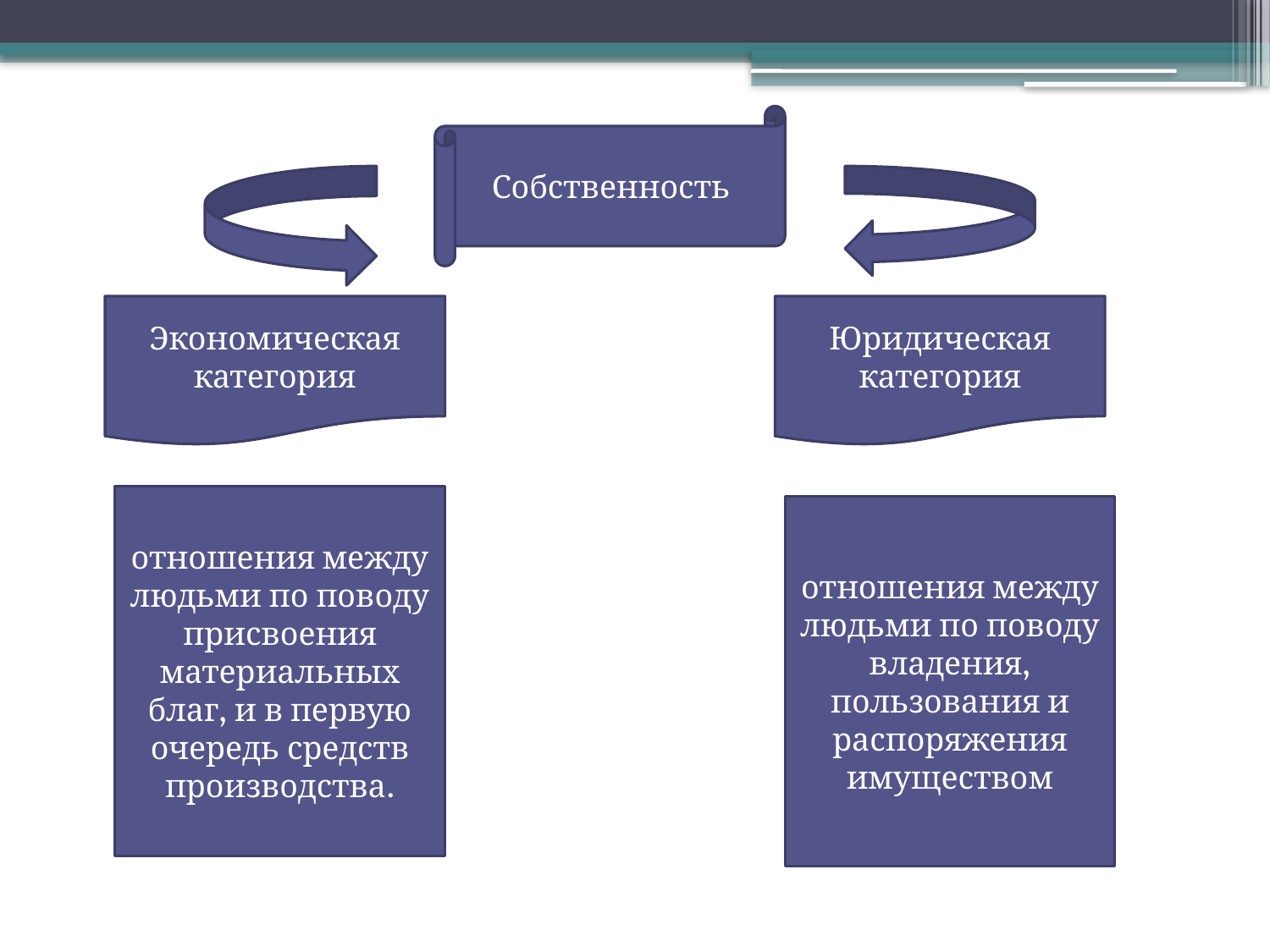

Собственность

Экономическая категория
Юридическая категория
отношения между людьми по поводу присвоения материальных благ, и в первую очередь средств производства.
отношения между людьми по поводу владения, пользования и распоряжения имуществом